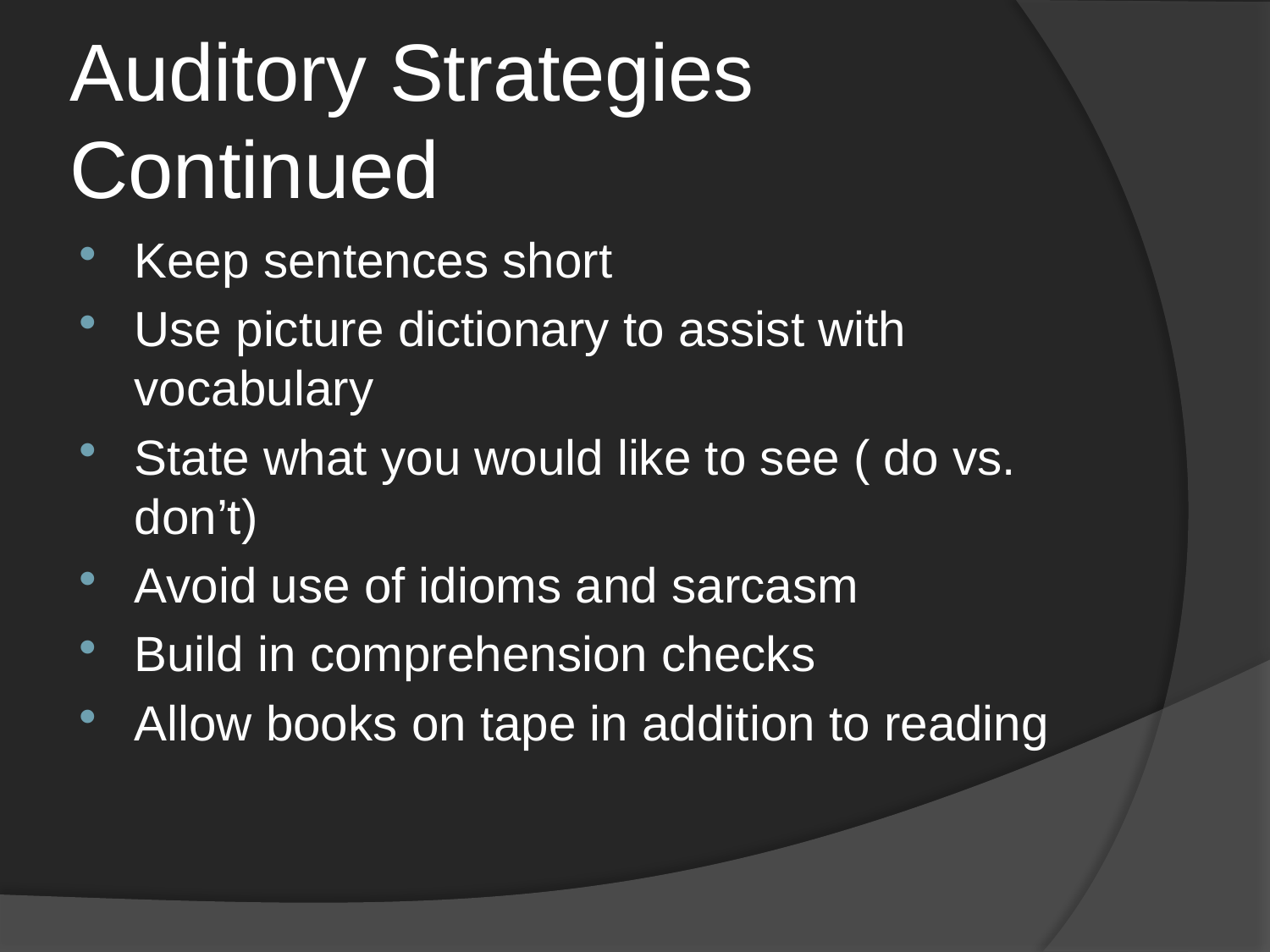

# Auditory Strategies Continued
Keep sentences short
Use picture dictionary to assist with vocabulary
State what you would like to see ( do vs. don’t)
Avoid use of idioms and sarcasm
Build in comprehension checks
Allow books on tape in addition to reading